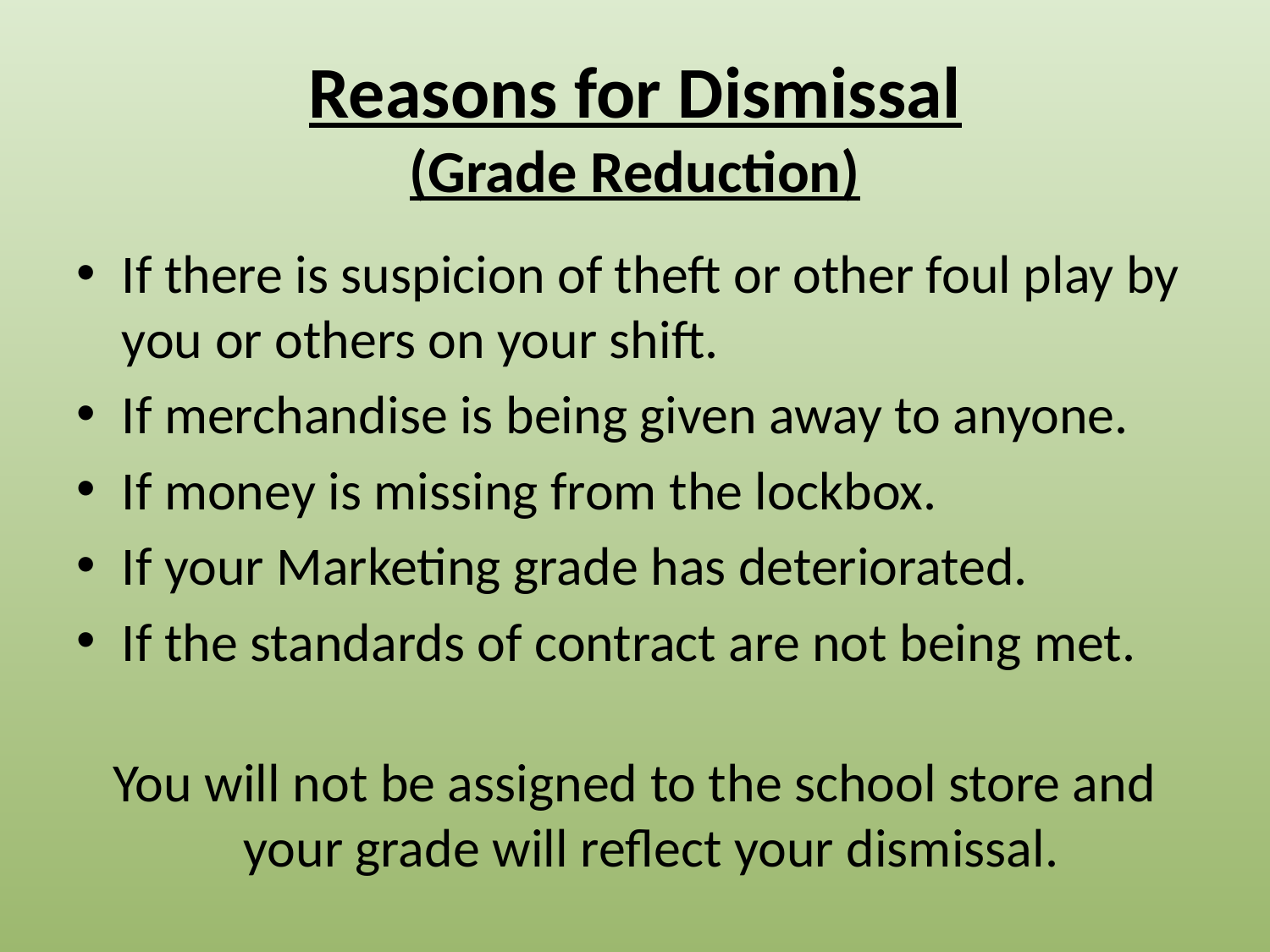

# Reasons for Dismissal (Grade Reduction)
If there is suspicion of theft or other foul play by you or others on your shift.
If merchandise is being given away to anyone.
If money is missing from the lockbox.
If your Marketing grade has deteriorated.
If the standards of contract are not being met.
You will not be assigned to the school store and your grade will reflect your dismissal.